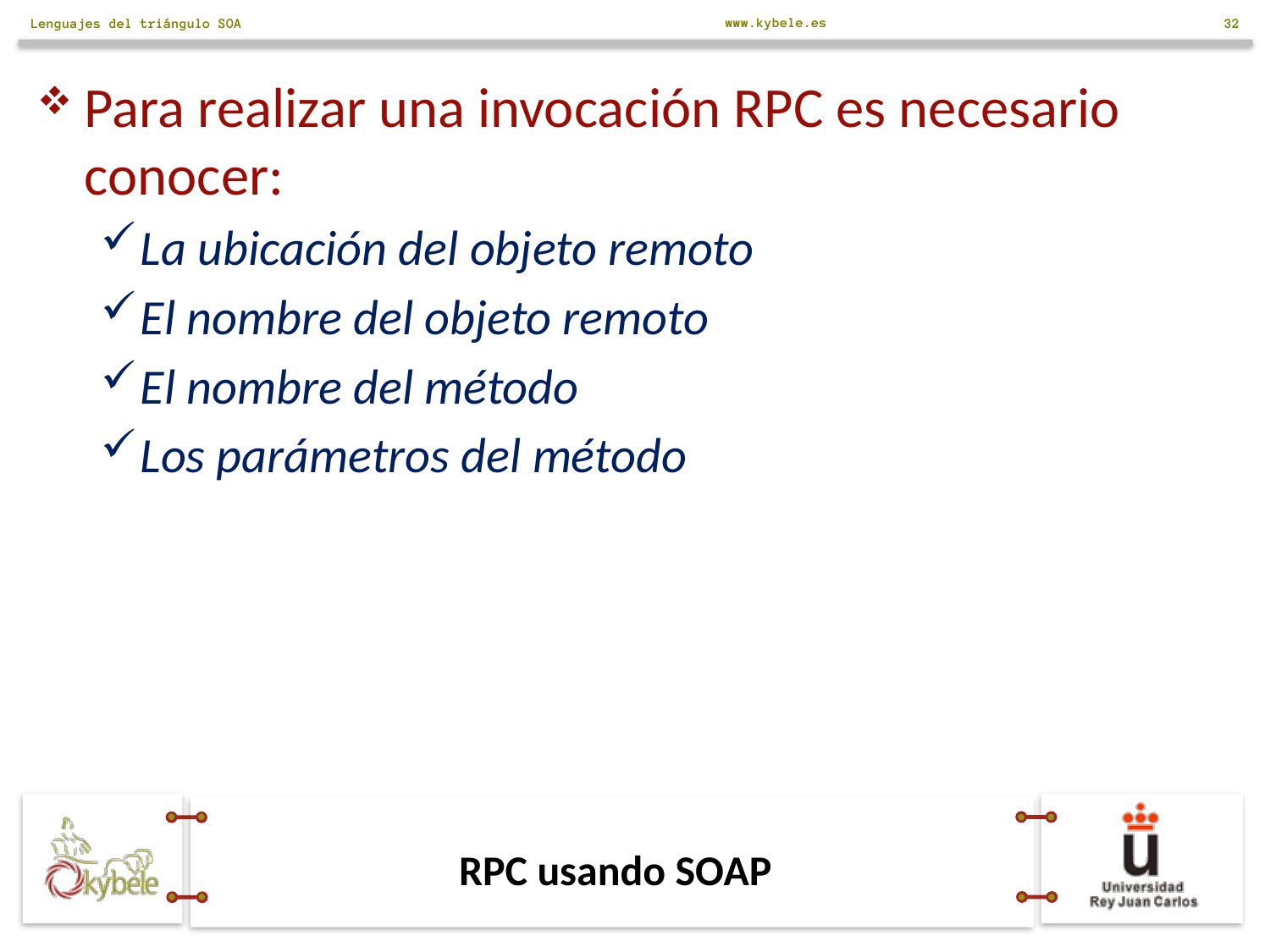

Lenguajes del triángulo SOA
32
Para realizar una invocación RPC es necesario conocer:
La ubicación del objeto remoto
El nombre del objeto remoto
El nombre del método
Los parámetros del método

# RPC usando SOAP